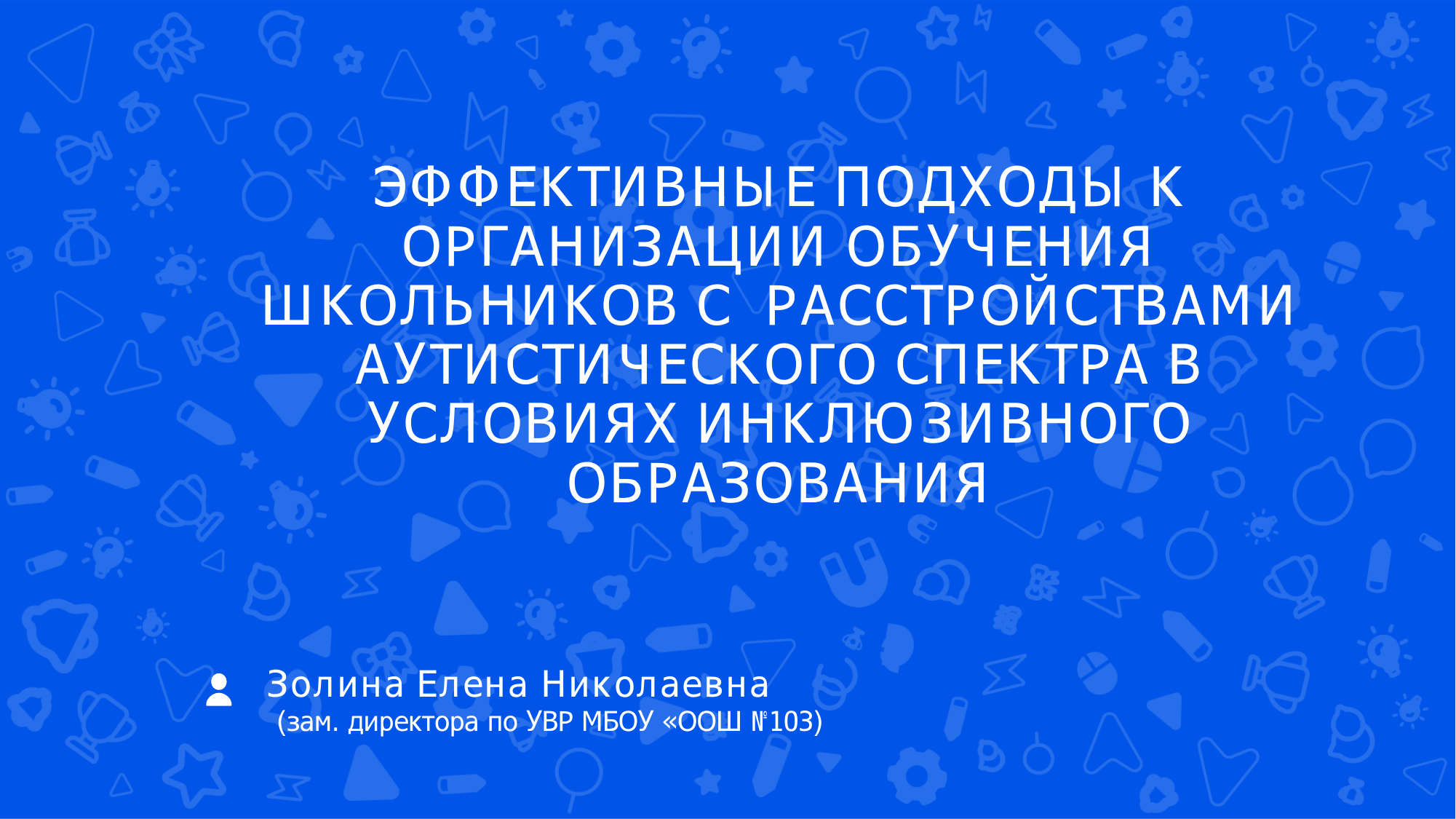

Эффективные подходы к организации Обучения школьников с  расстройствами аутистического спектра в условиях инклюзивного образования

Золина Елена Николаевна
 (зам. директора по УВР МБОУ «ООШ №103)